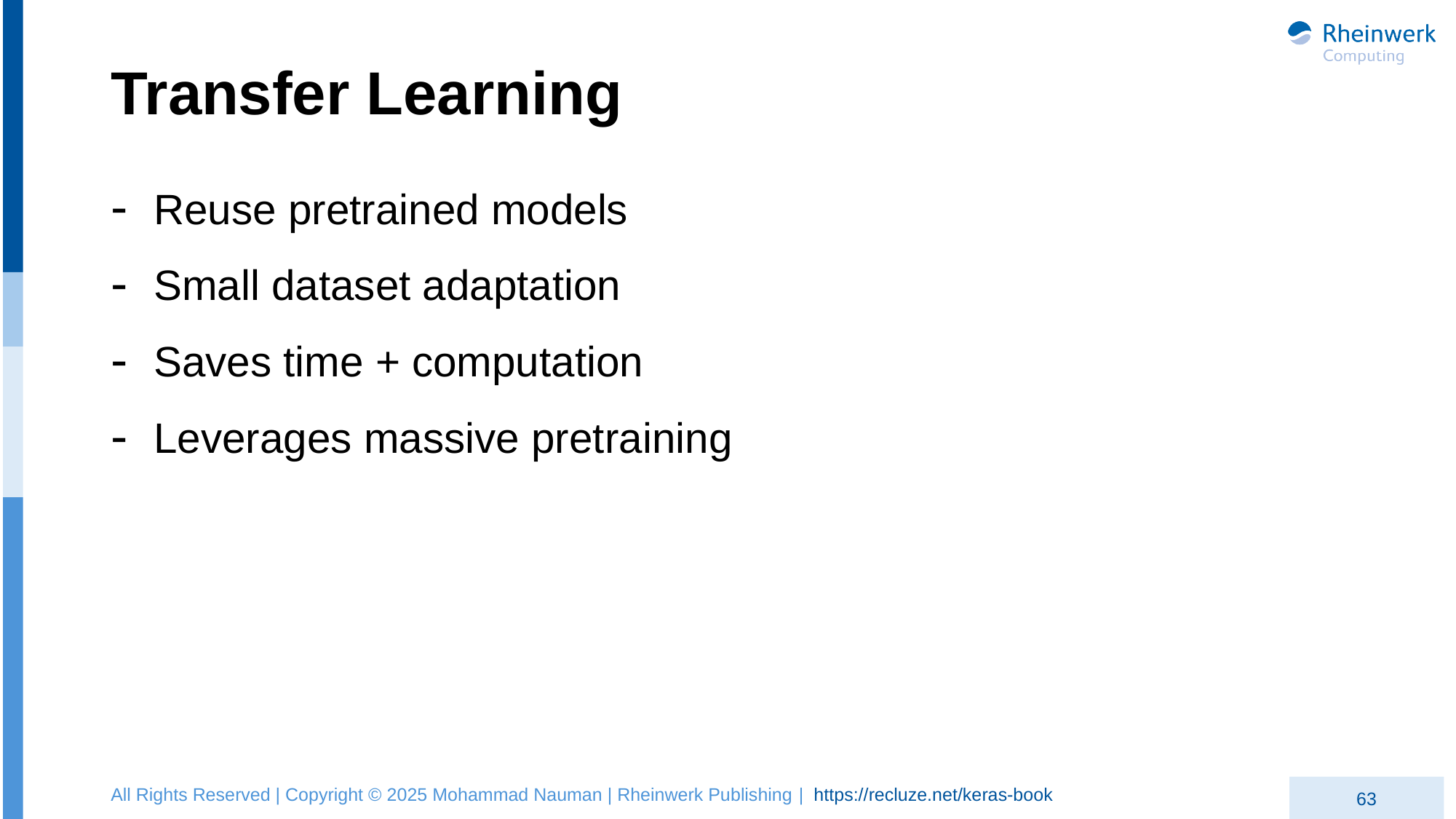

# Transfer Learning
Reuse pretrained models
Small dataset adaptation
Saves time + computation
Leverages massive pretraining